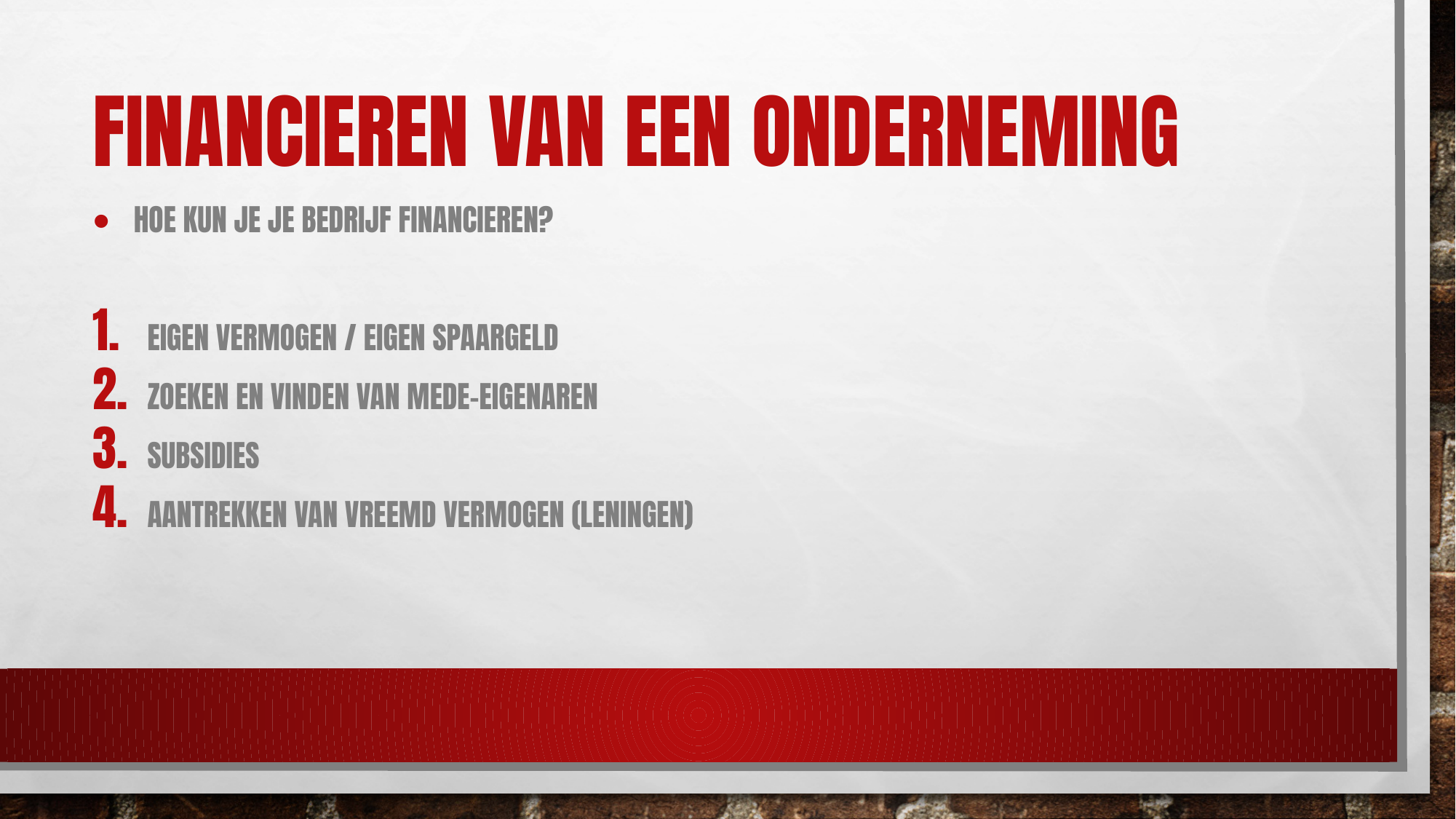

# Financieren van een onderneming
Hoe kun je je bedrijf financieren?

Eigen Vermogen / eigen spaargeld
Zoeken en vinden van mede-eigenaren
Subsidies
Aantrekken van vreemd vermogen (leningen)